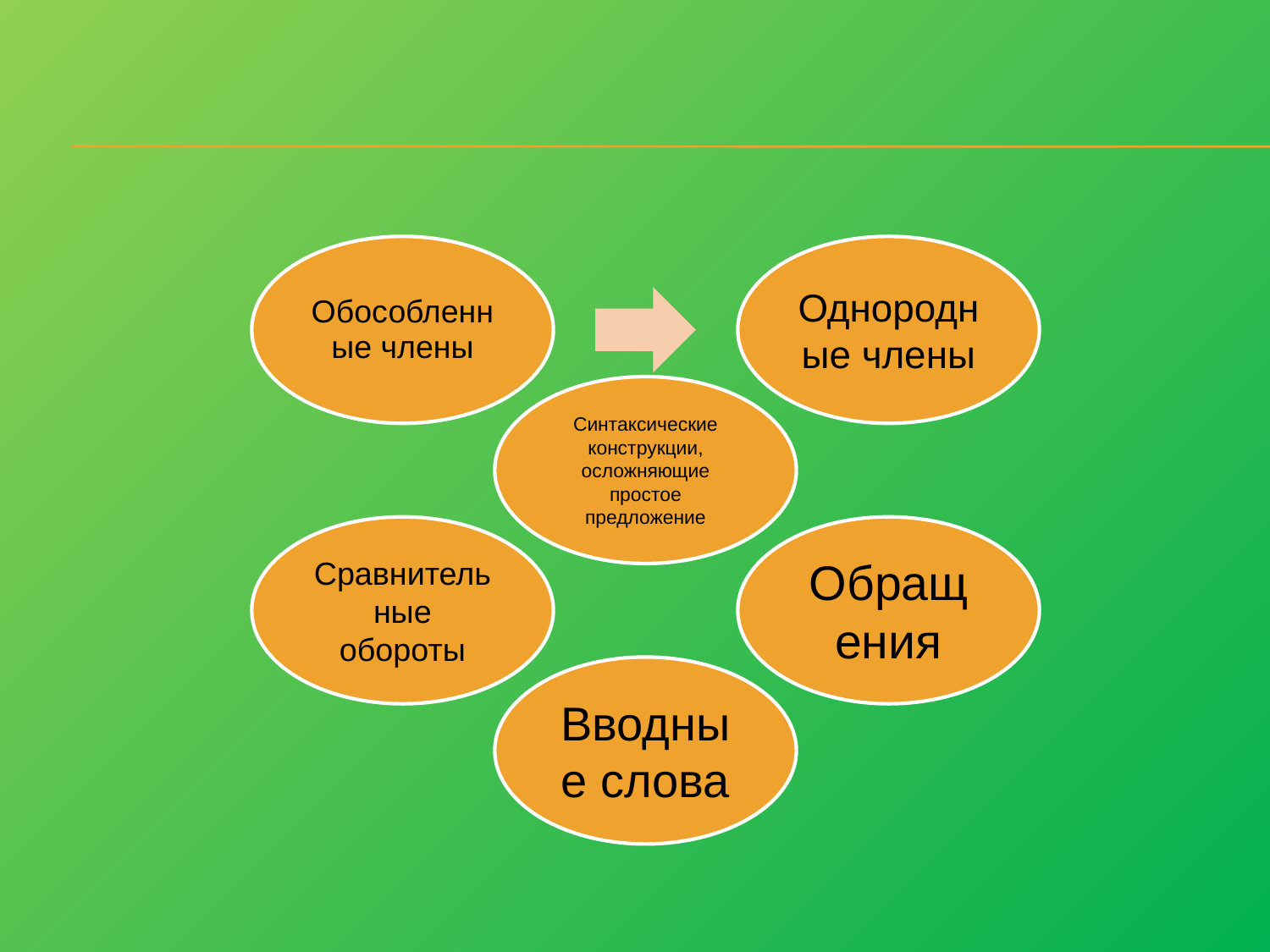

Синтаксические конструкции, осложняющие простое предложение
Однородные члены
Вводные слова
Сравнительные обороты
Обособленные члены
Обращения